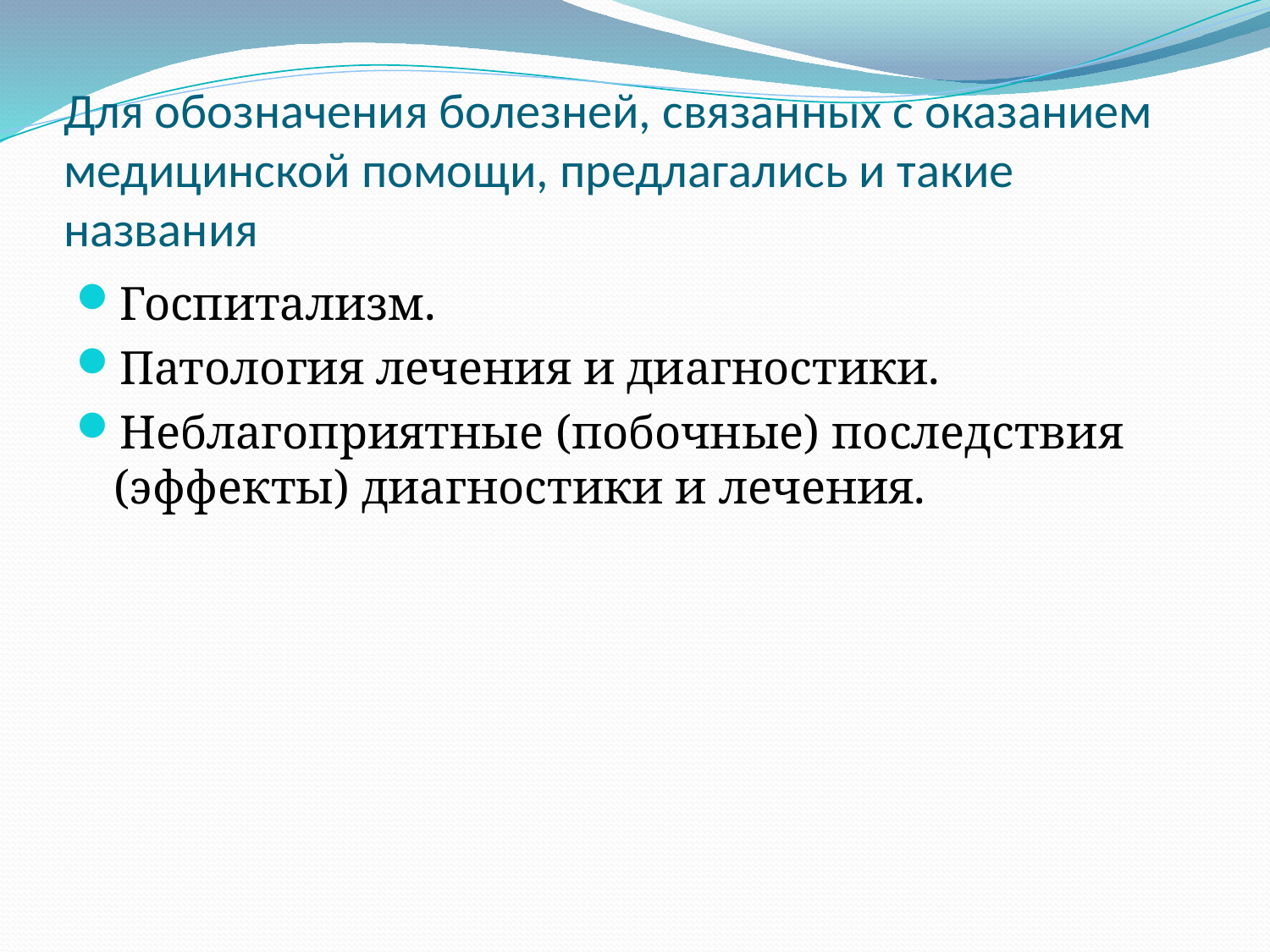

# Для обозначения болезней, связанных с оказанием медицинской помощи, предлагались и такие названия
Госпитализм.
Патология лечения и диагностики.
Неблагоприятные (побочные) последствия (эффекты) диагностики и лечения.